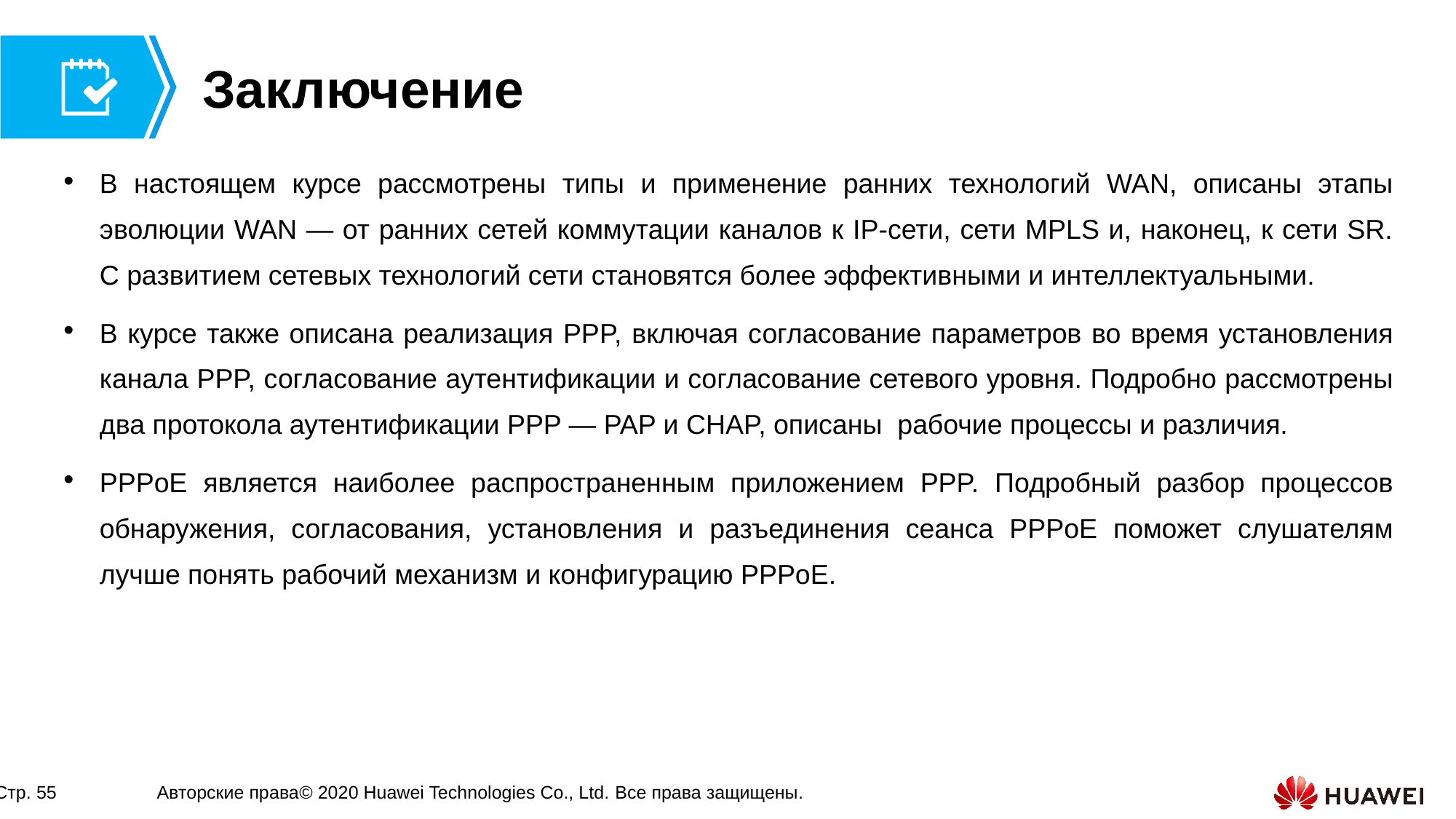

В настоящем курсе рассмотрены типы и применение ранних технологий WAN, описаны этапы эволюции WAN — от ранних сетей коммутации каналов к IP-сети, сети MPLS и, наконец, к сети SR. С развитием сетевых технологий сети становятся более эффективными и интеллектуальными.
В курсе также описана реализация PPP, включая согласование параметров во время установления канала PPP, согласование аутентификации и согласование сетевого уровня. Подробно рассмотрены два протокола аутентификации PPP — PAP и CHAP, описаны  рабочие процессы и различия.
PPPoE является наиболее распространенным приложением PPP. Подробный разбор процессов обнаружения, согласования, установления и разъединения сеанса PPPoE поможет слушателям лучше понять рабочий механизм и конфигурацию PPPoE.